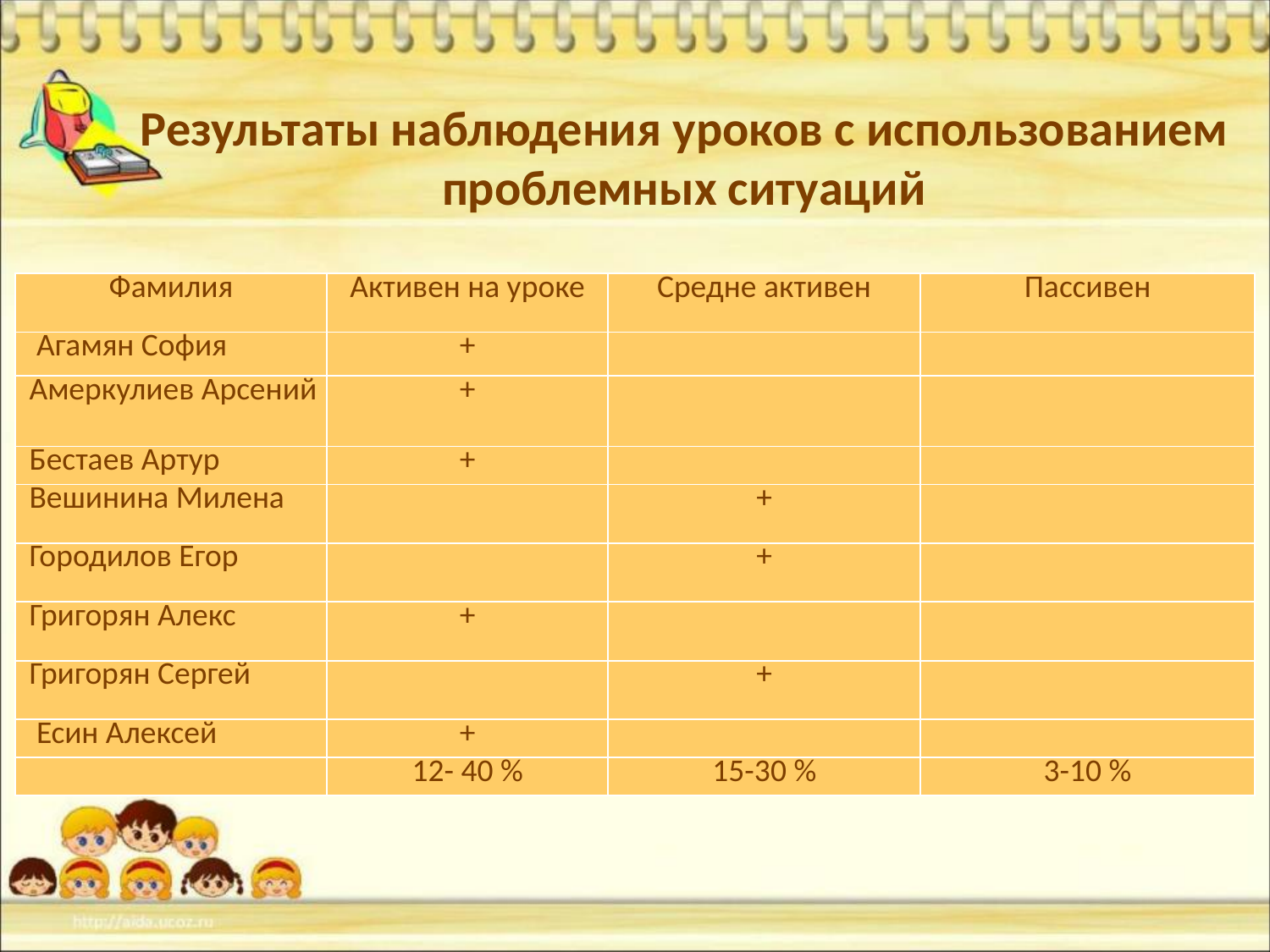

# Результаты наблюдения уроков с использованием проблемных ситуаций
| Фамилия | Активен на уроке | Средне активен | Пассивен |
| --- | --- | --- | --- |
| Агамян София | + |  |  |
| Амеркулиев Арсений | + |  |  |
| Бестаев Артур | + |  |  |
| Вешинина Милена |  | + |  |
| Городилов Егор |  | + |  |
| Григорян Алекс | + |  |  |
| Григорян Сергей |  | + |  |
| Есин Алексей | + |  |  |
|  | 12- 40 % | 15-30 % | 3-10 % |